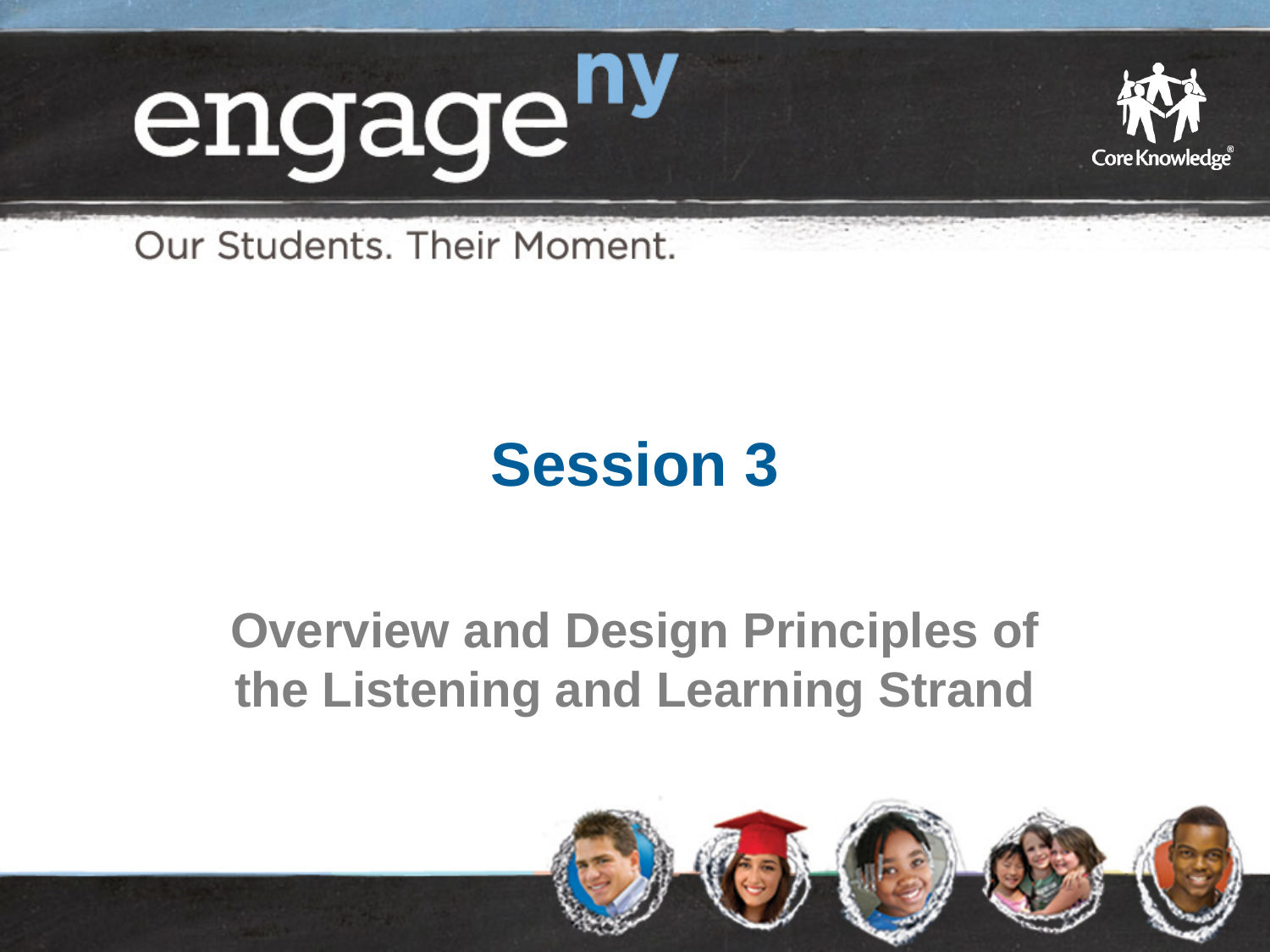

# Session 3
Overview and Design Principles of the Listening and Learning Strand